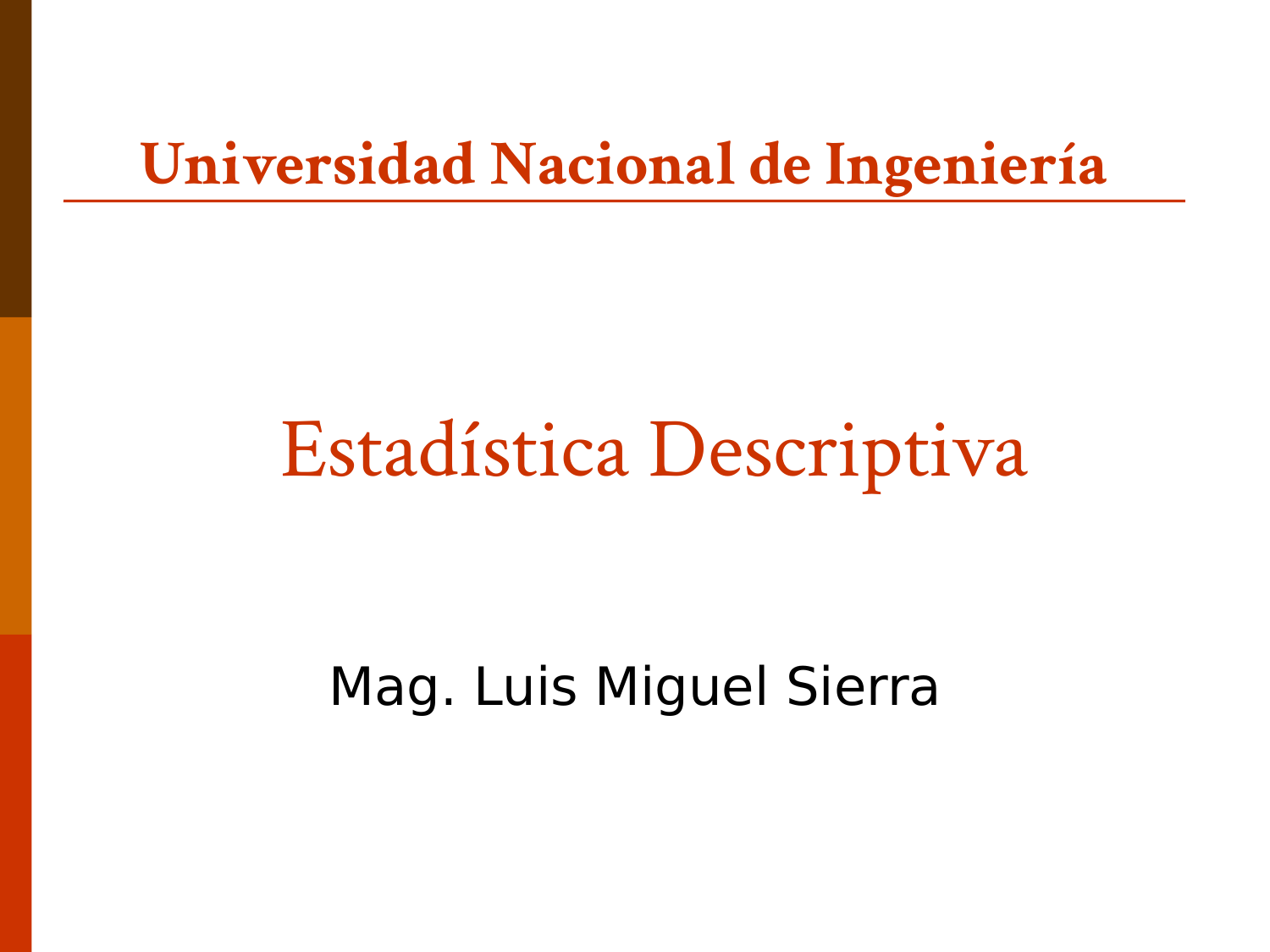

Universidad Nacional de Ingeniería
Estadística Descriptiva
Mag. Luis Miguel Sierra